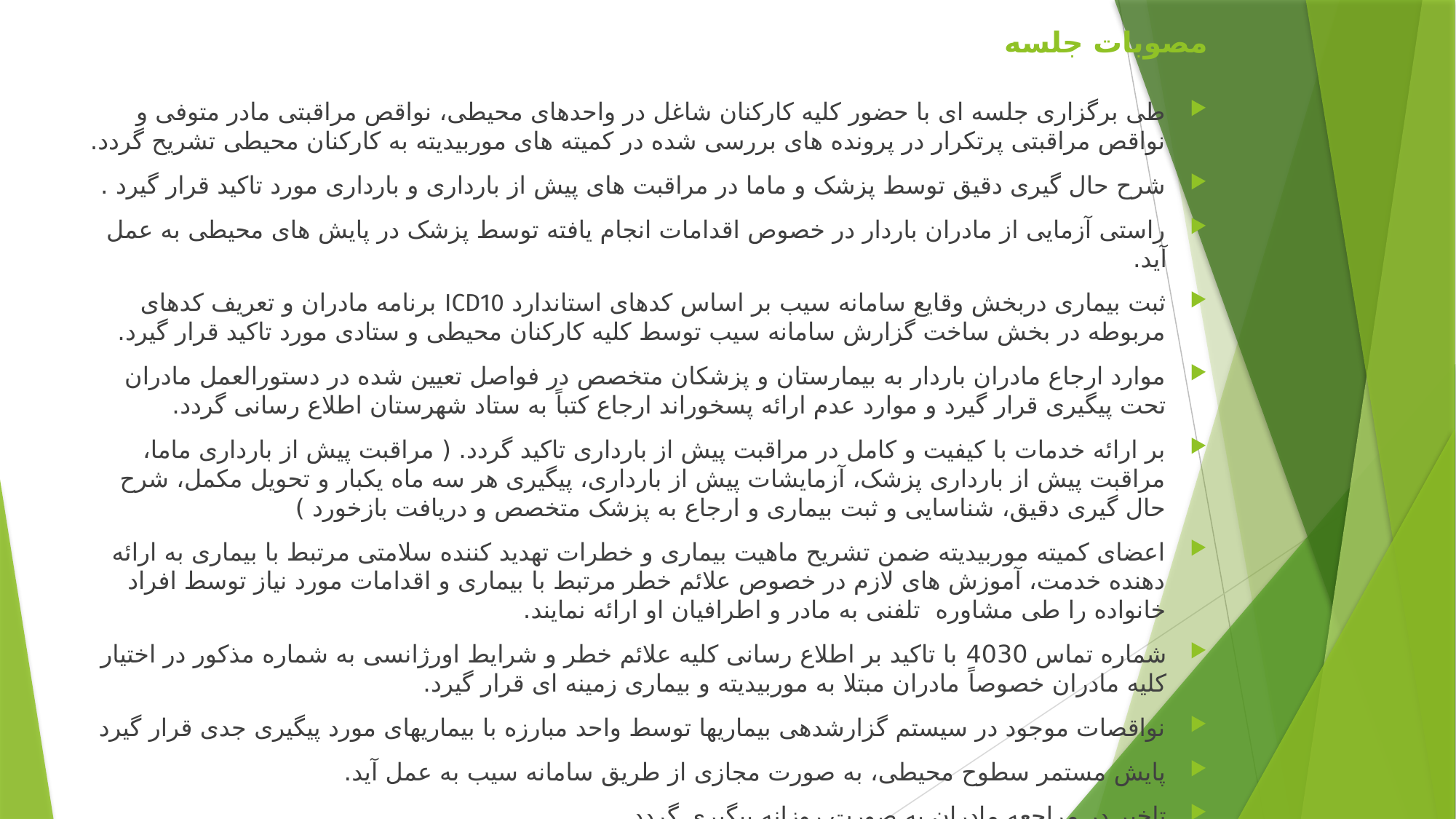

# مصوبات جلسه
طی برگزاری جلسه ای با حضور کلیه کارکنان شاغل در واحدهای محیطی، نواقص مراقبتی مادر متوفی و نواقص مراقبتی پرتکرار در پرونده های بررسی شده در کمیته های موربیدیته به کارکنان محیطی تشریح گردد.
شرح حال گیری دقیق توسط پزشک و ماما در مراقبت های پیش از بارداری و بارداری مورد تاکید قرار گیرد .
راستی آزمایی از مادران باردار در خصوص اقدامات انجام یافته توسط پزشک در پایش های محیطی به عمل آید.
ثبت بیماری دربخش وقایع سامانه سیب بر اساس کدهای استاندارد ICD10 برنامه مادران و تعریف کدهای مربوطه در بخش ساخت گزارش سامانه سیب توسط کلیه کارکنان محیطی و ستادی مورد تاکید قرار گیرد.
موارد ارجاع مادران باردار به بیمارستان و پزشکان متخصص در فواصل تعیین شده در دستورالعمل مادران تحت پیگیری قرار گیرد و موارد عدم ارائه پسخوراند ارجاع کتباً به ستاد شهرستان اطلاع رسانی گردد.
بر ارائه خدمات با کیفیت و کامل در مراقبت پیش از بارداری تاکید گردد. ( مراقبت پیش از بارداری ماما، مراقبت پیش از بارداری پزشک، آزمایشات پیش از بارداری، پیگیری هر سه ماه یکبار و تحویل مکمل، شرح حال گیری دقیق، شناسایی و ثبت بیماری و ارجاع به پزشک متخصص و دریافت بازخورد )
اعضای کمیته موربیدیته ضمن تشریح ماهیت بیماری و خطرات تهدید کننده سلامتی مرتبط با بیماری به ارائه دهنده خدمت، آموزش های لازم در خصوص علائم خطر مرتبط با بیماری و اقدامات مورد نیاز توسط افراد خانواده را طی مشاوره  تلفنی به مادر و اطرافیان او ارائه نمایند.
شماره تماس 4030 با تاکید بر اطلاع رسانی کلیه علائم خطر و شرایط اورژانسی به شماره مذکور در اختیار کلیه مادران خصوصاً مادران مبتلا به موربیدیته و بیماری زمینه ای قرار گیرد.
نواقصات موجود در سیستم گزارشدهی بیماریها توسط واحد مبارزه با بیماریهای مورد پیگیری جدی قرار گیرد
پایش مستمر سطوح محیطی، به صورت مجازی از طریق سامانه سیب به عمل آید.
تاخیر در مراجعه مادران به صورت روزانه پیگیری گردد.